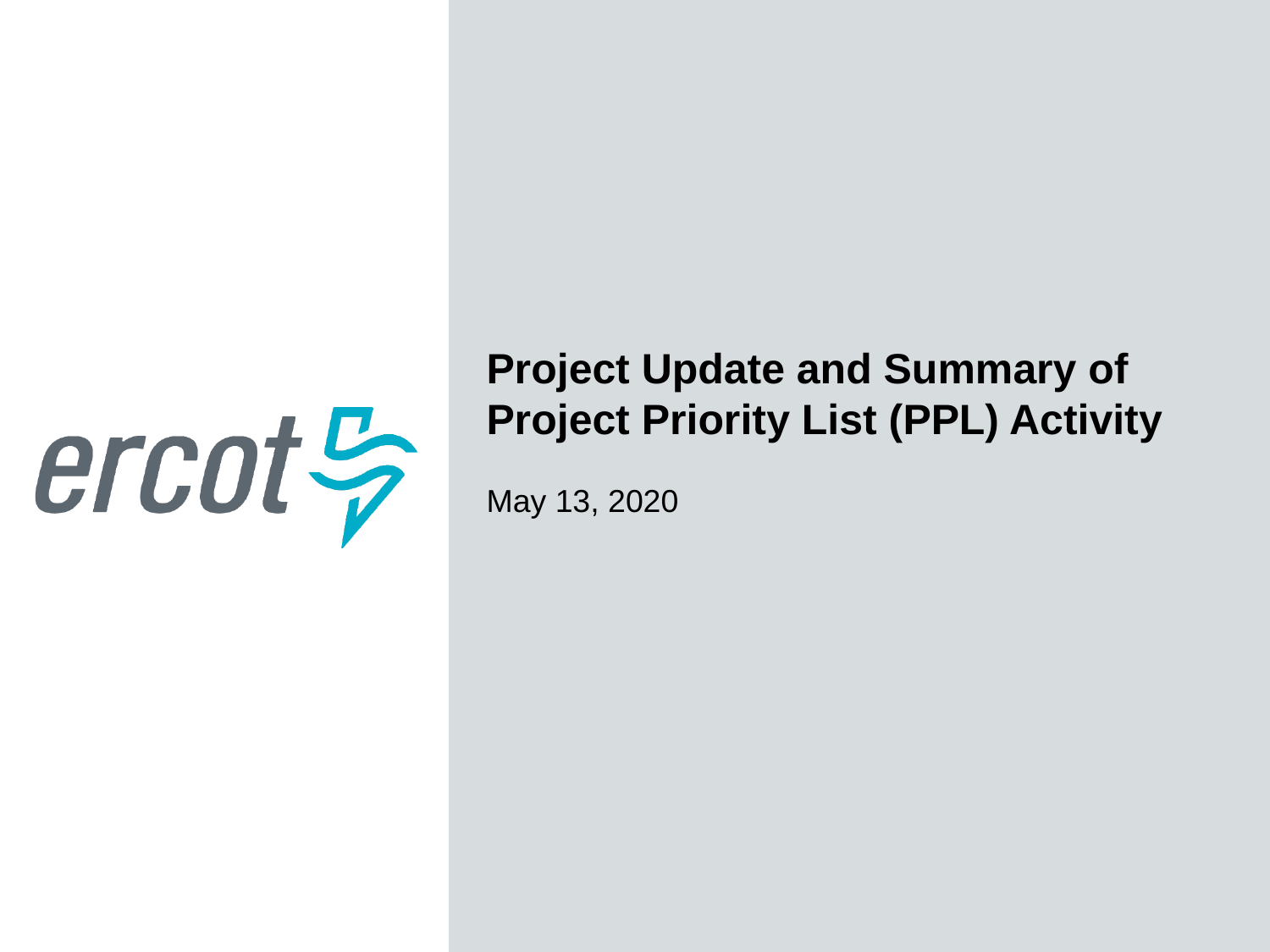

Project Update and Summary of
Project Priority List (PPL) Activity

May 13, 2020